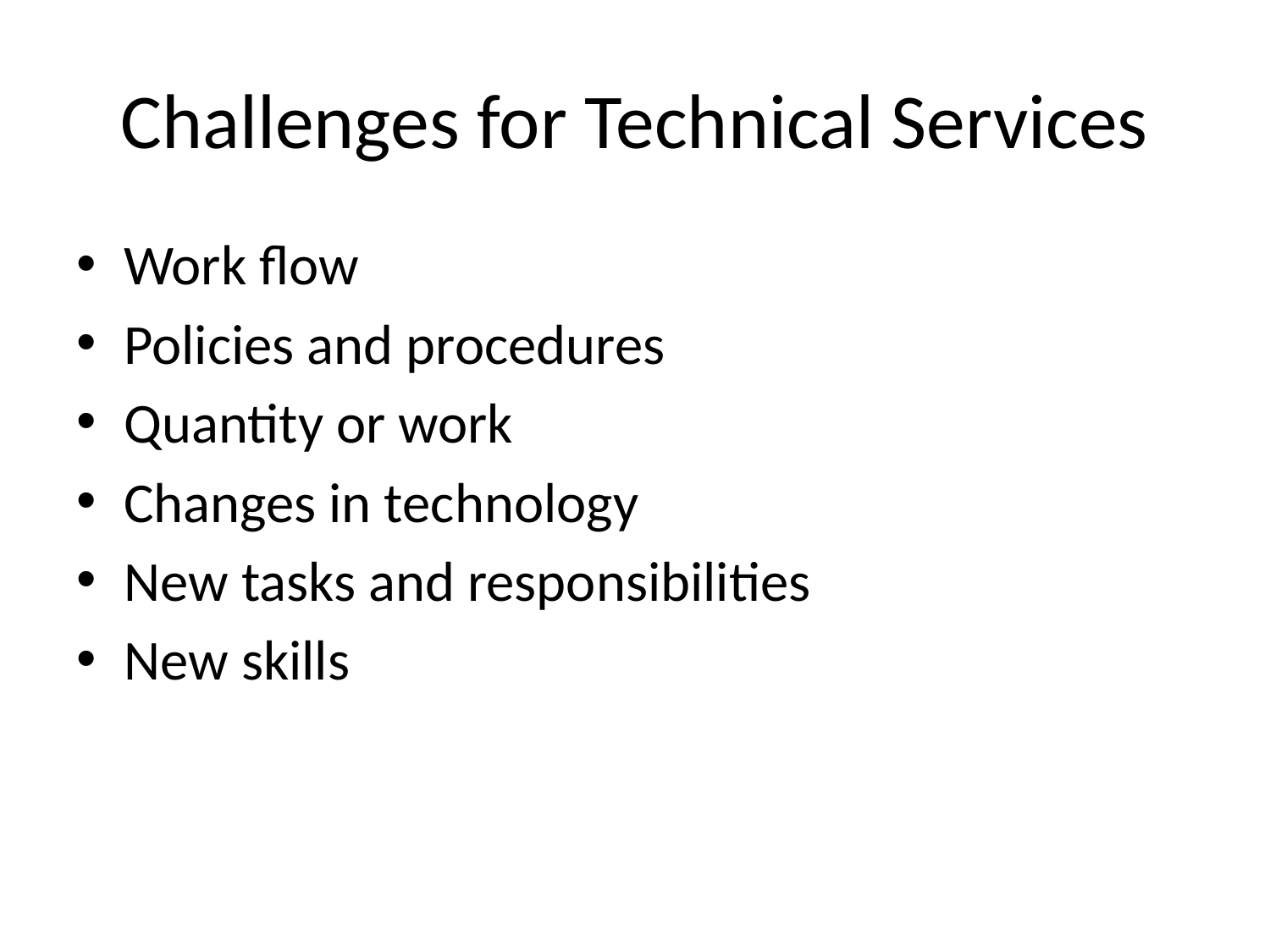

# Challenges for Technical Services
Work flow
Policies and procedures
Quantity or work
Changes in technology
New tasks and responsibilities
New skills